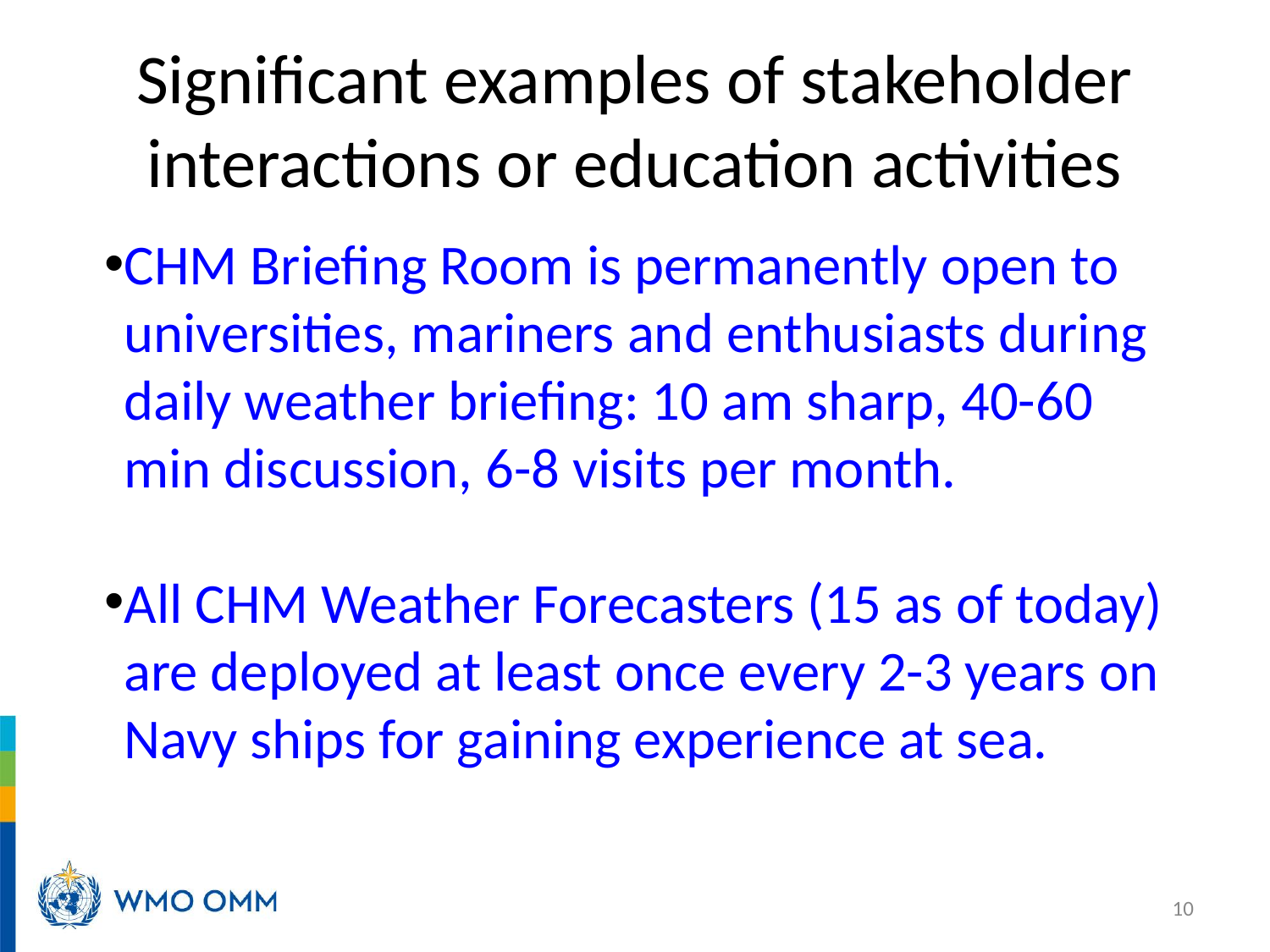

# Significant examples of stakeholder interactions or education activities
CHM Briefing Room is permanently open to universities, mariners and enthusiasts during daily weather briefing: 10 am sharp, 40-60 min discussion, 6-8 visits per month.

All CHM Weather Forecasters (15 as of today) are deployed at least once every 2-3 years on Navy ships for gaining experience at sea.
10